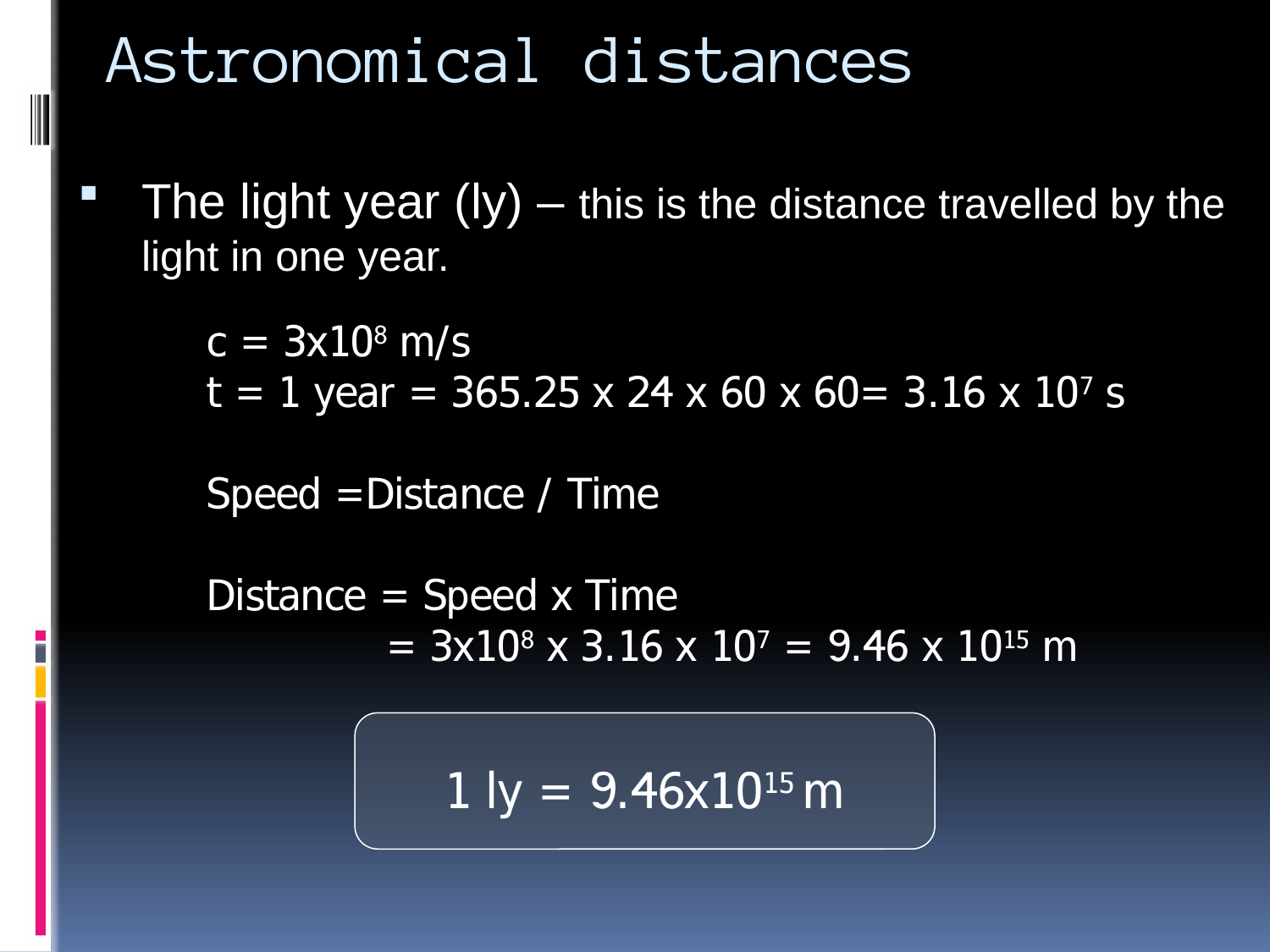

# Astronomical distances
The light year (ly) – this is the distance travelled by the light in one year.
c = 3x108 m/s
t = 1 year = 365.25 x 24 x 60 x 60= 3.16 x 107 s

Speed =Distance / Time

Distance = Speed x Time
	    = 3x108 x 3.16 x 107 = 9.46 x 1015 m

1 ly = 9.46x1015 m